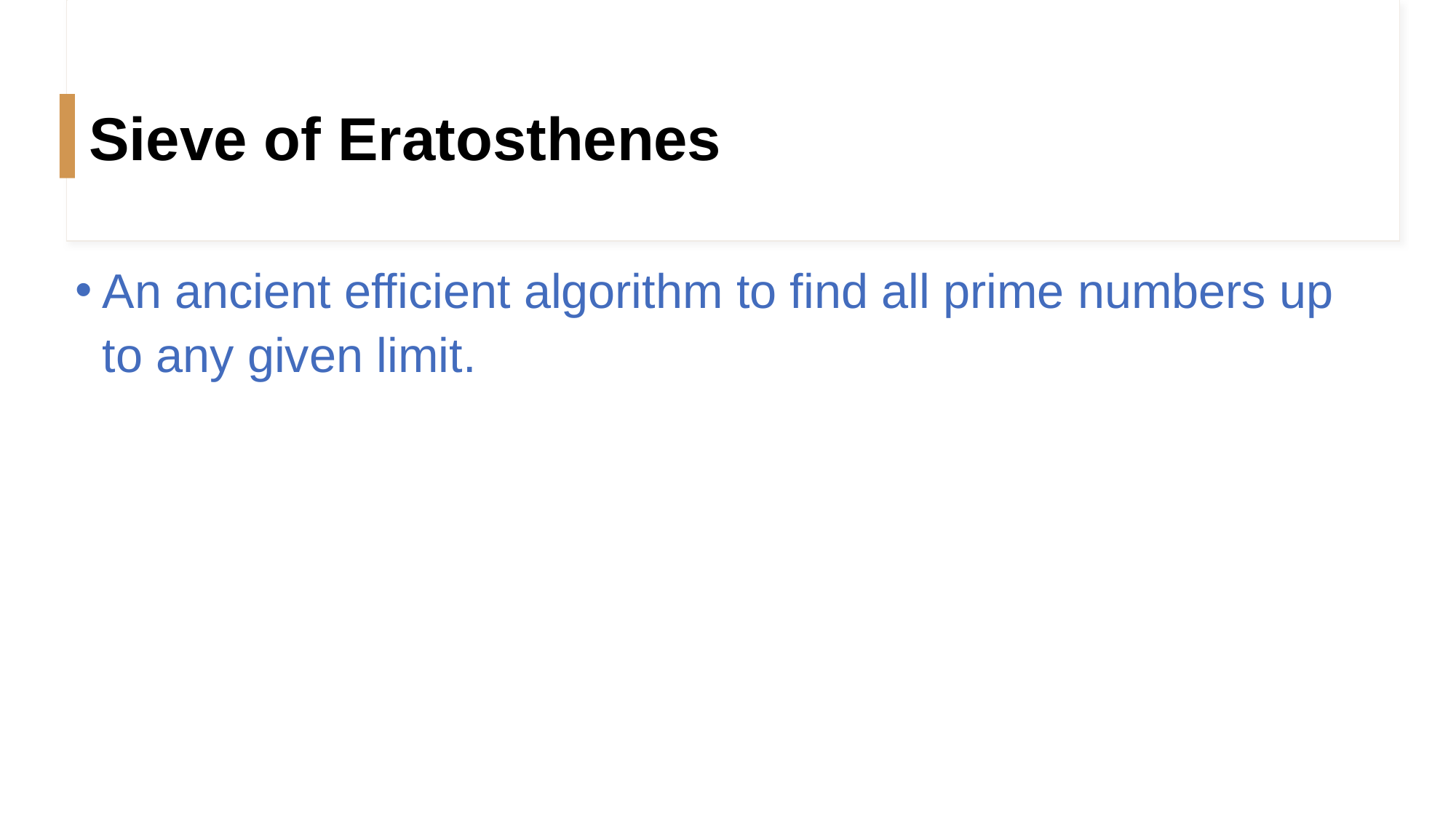

# Sieve of Eratosthenes
An ancient efficient algorithm to find all prime numbers up to any given limit.